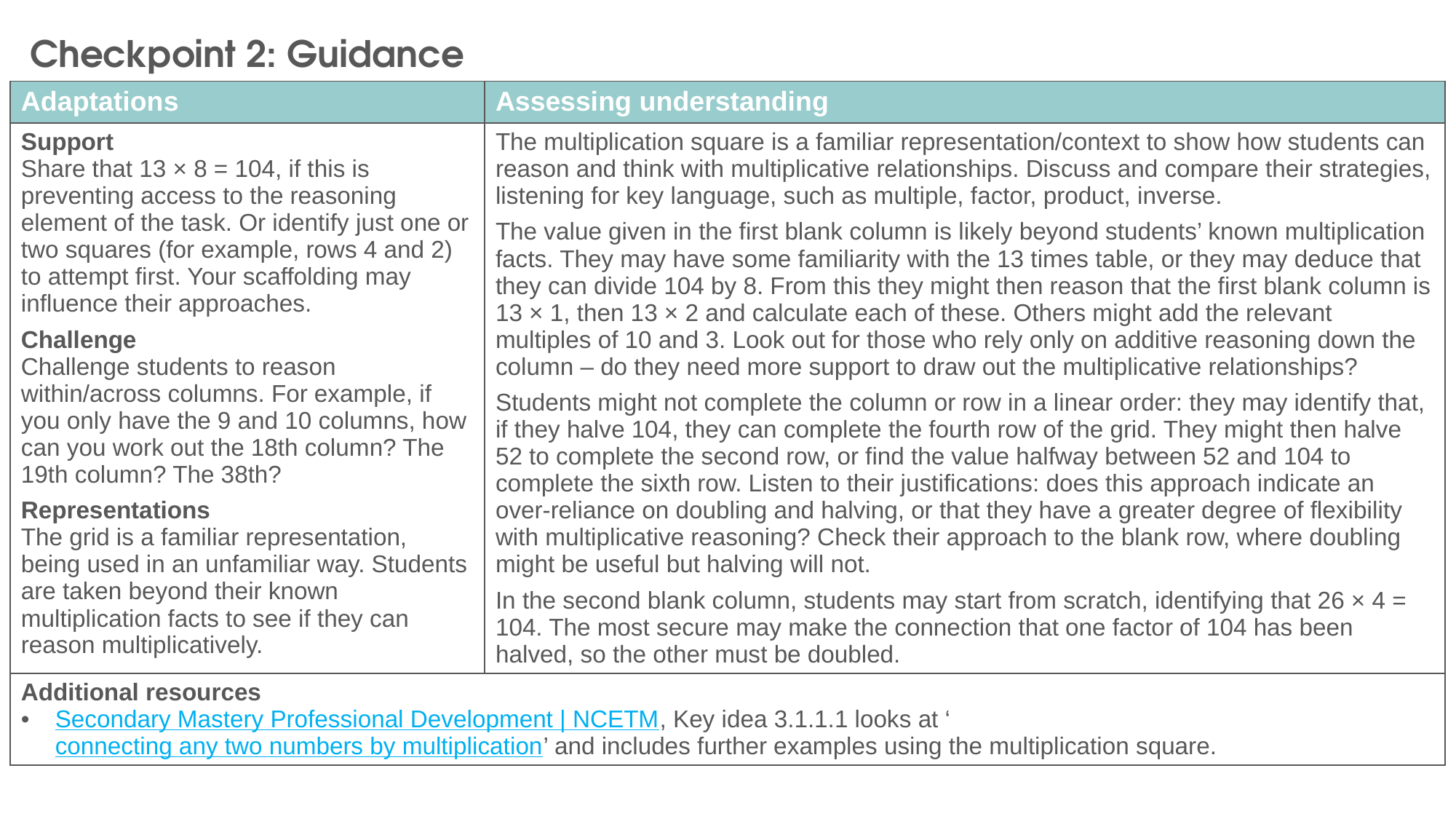

Checkpoint 2: Guidance
| Adaptations | Assessing understanding |
| --- | --- |
| Support Share that 13 × 8 = 104, if this is preventing access to the reasoning element of the task. Or identify just one or two squares (for example, rows 4 and 2) to attempt first. Your scaffolding may influence their approaches. Challenge Challenge students to reason within/across columns. For example, if you only have the 9 and 10 columns, how can you work out the 18th column? The 19th column? The 38th? Representations The grid is a familiar representation, being used in an unfamiliar way. Students are taken beyond their known multiplication facts to see if they can reason multiplicatively. | The multiplication square is a familiar representation/context to show how students can reason and think with multiplicative relationships. Discuss and compare their strategies, listening for key language, such as multiple, factor, product, inverse. The value given in the first blank column is likely beyond students’ known multiplication facts. They may have some familiarity with the 13 times table, or they may deduce that they can divide 104 by 8. From this they might then reason that the first blank column is 13 × 1, then 13 × 2 and calculate each of these. Others might add the relevant multiples of 10 and 3. Look out for those who rely only on additive reasoning down the column – do they need more support to draw out the multiplicative relationships? Students might not complete the column or row in a linear order: they may identify that, if they halve 104, they can complete the fourth row of the grid. They might then halve 52 to complete the second row, or find the value halfway between 52 and 104 to complete the sixth row. Listen to their justifications: does this approach indicate an over-reliance on doubling and halving, or that they have a greater degree of flexibility with multiplicative reasoning? Check their approach to the blank row, where doubling might be useful but halving will not. In the second blank column, students may start from scratch, identifying that 26 × 4 = 104. The most secure may make the connection that one factor of 104 has been halved, so the other must be doubled. |
| Additional resources Secondary Mastery Professional Development | NCETM, Key idea 3.1.1.1 looks at ‘connecting any two numbers by multiplication’ and includes further examples using the multiplication square. |  |